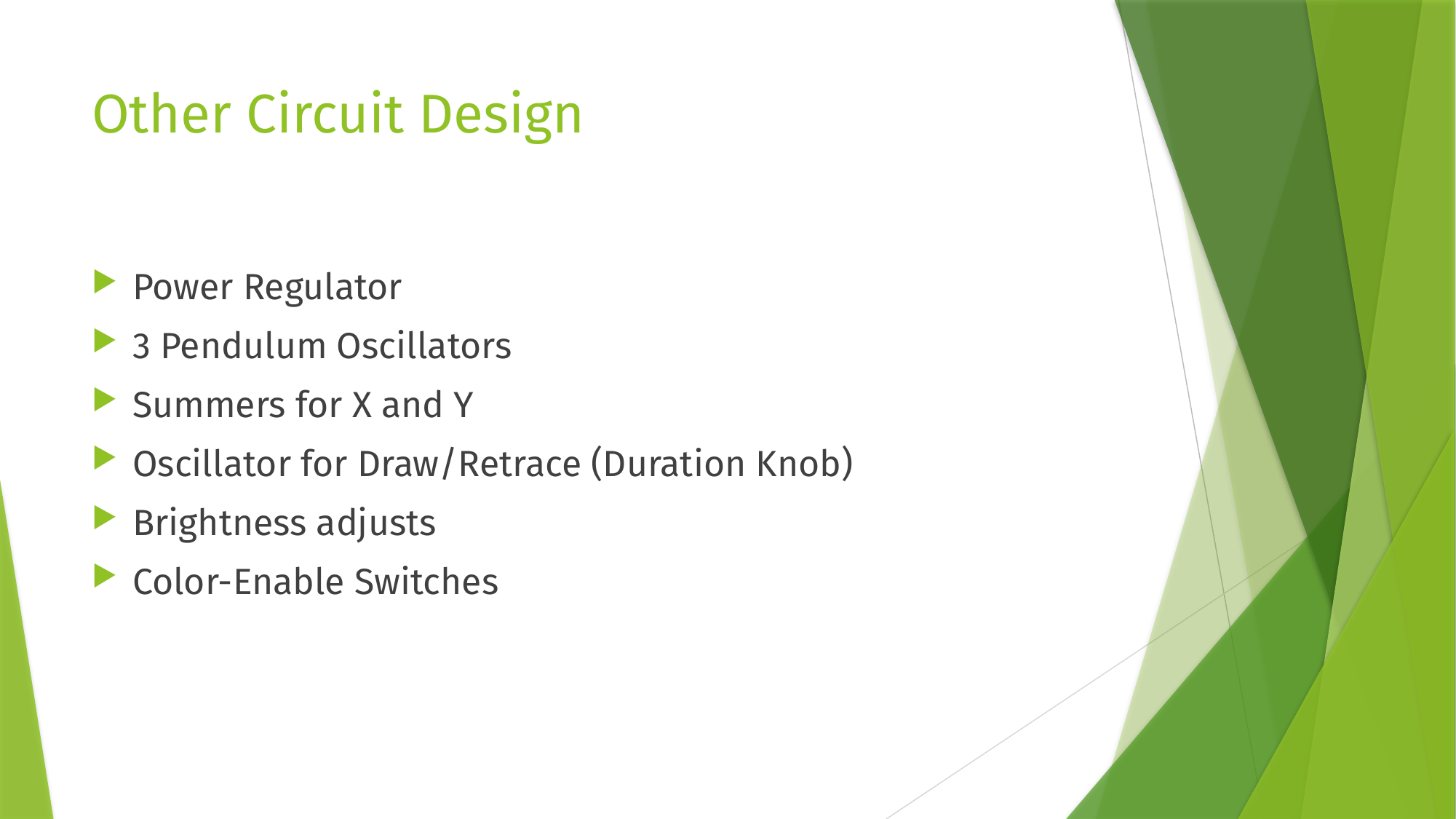

# Other Circuit Design
Power Regulator
3 Pendulum Oscillators
Summers for X and Y
Oscillator for Draw/Retrace (Duration Knob)
Brightness adjusts
Color-Enable Switches